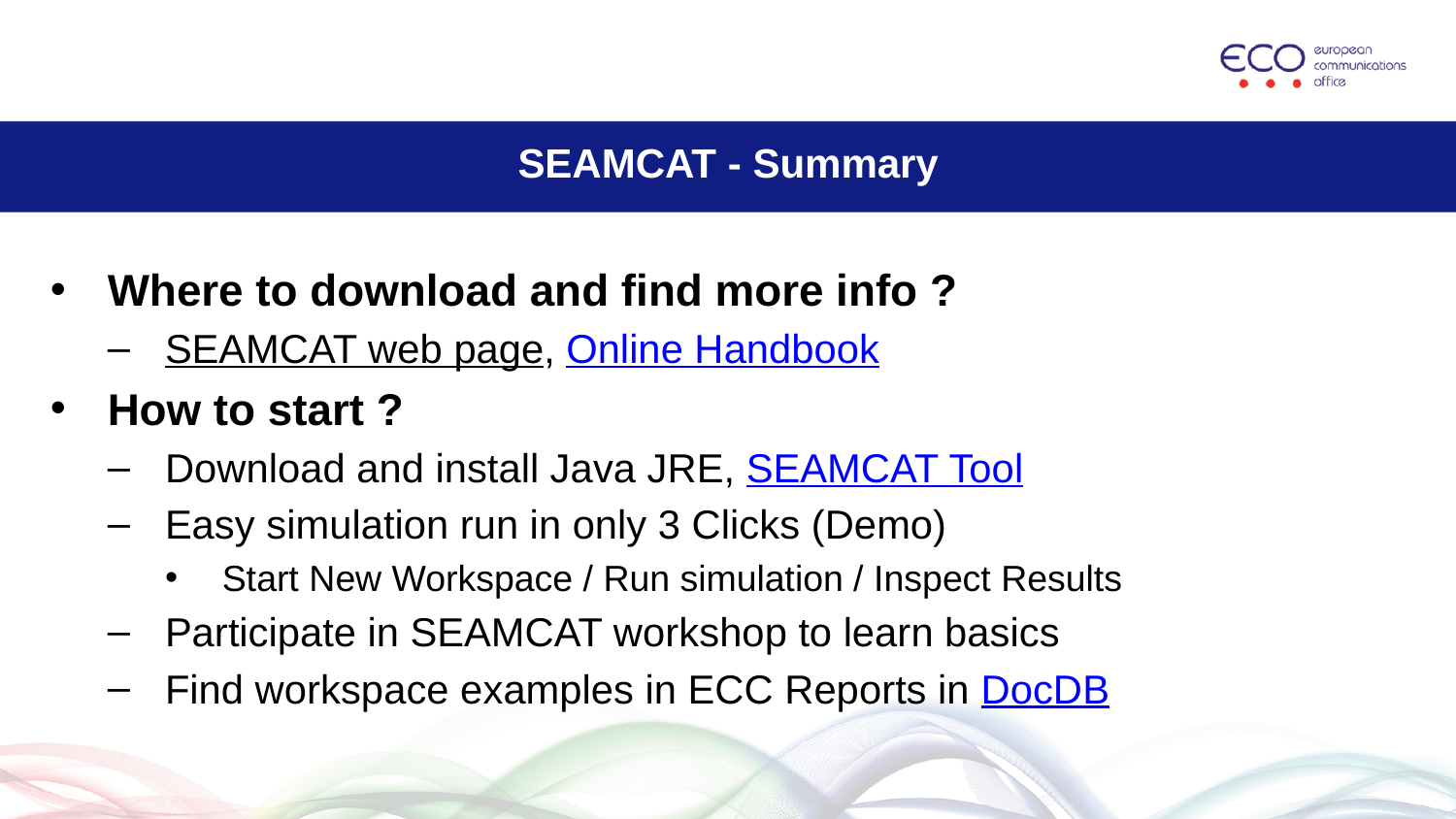

# SEAMCAT - Summary
Where to download and find more info ?
SEAMCAT web page, Online Handbook
How to start ?
Download and install Java JRE, SEAMCAT Tool
Easy simulation run in only 3 Clicks (Demo)
Start New Workspace / Run simulation / Inspect Results
Participate in SEAMCAT workshop to learn basics
Find workspace examples in ECC Reports in DocDB